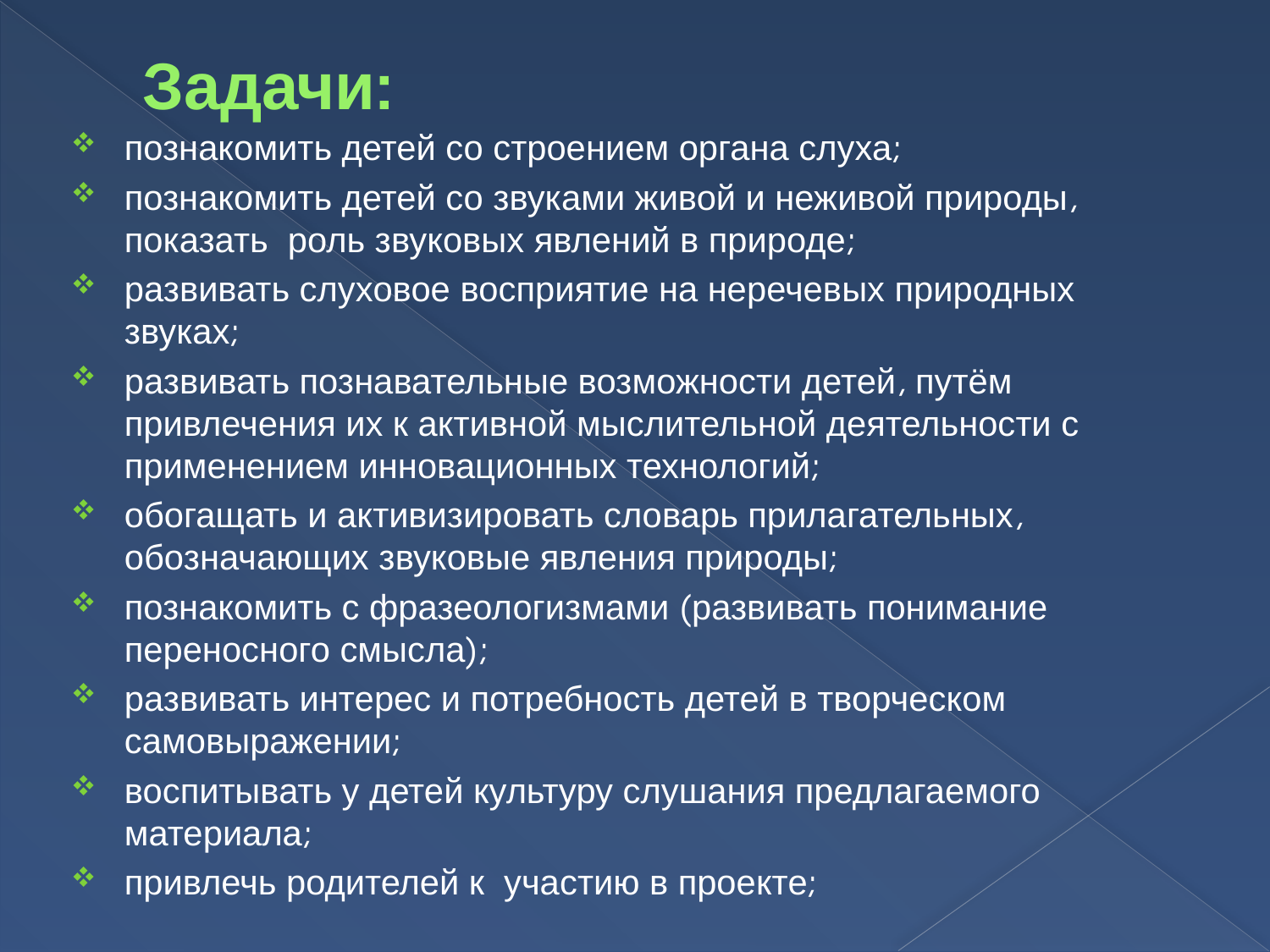

# Задачи:
познакомить детей со строением органа слуха;
познакомить детей со звуками живой и неживой природы, показать  роль звуковых явлений в природе;
развивать слуховое восприятие на неречевых природных  звуках;
развивать познавательные возможности детей, путём привлечения их к активной мыслительной деятельности с применением инновационных технологий;
обогащать и активизировать словарь прилагательных, обозначающих звуковые явления природы;
познакомить с фразеологизмами (развивать понимание переносного смысла);
развивать интерес и потребность детей в творческом самовыражении;
воспитывать у детей культуру слушания предлагаемого материала;
привлечь родителей к  участию в проекте;